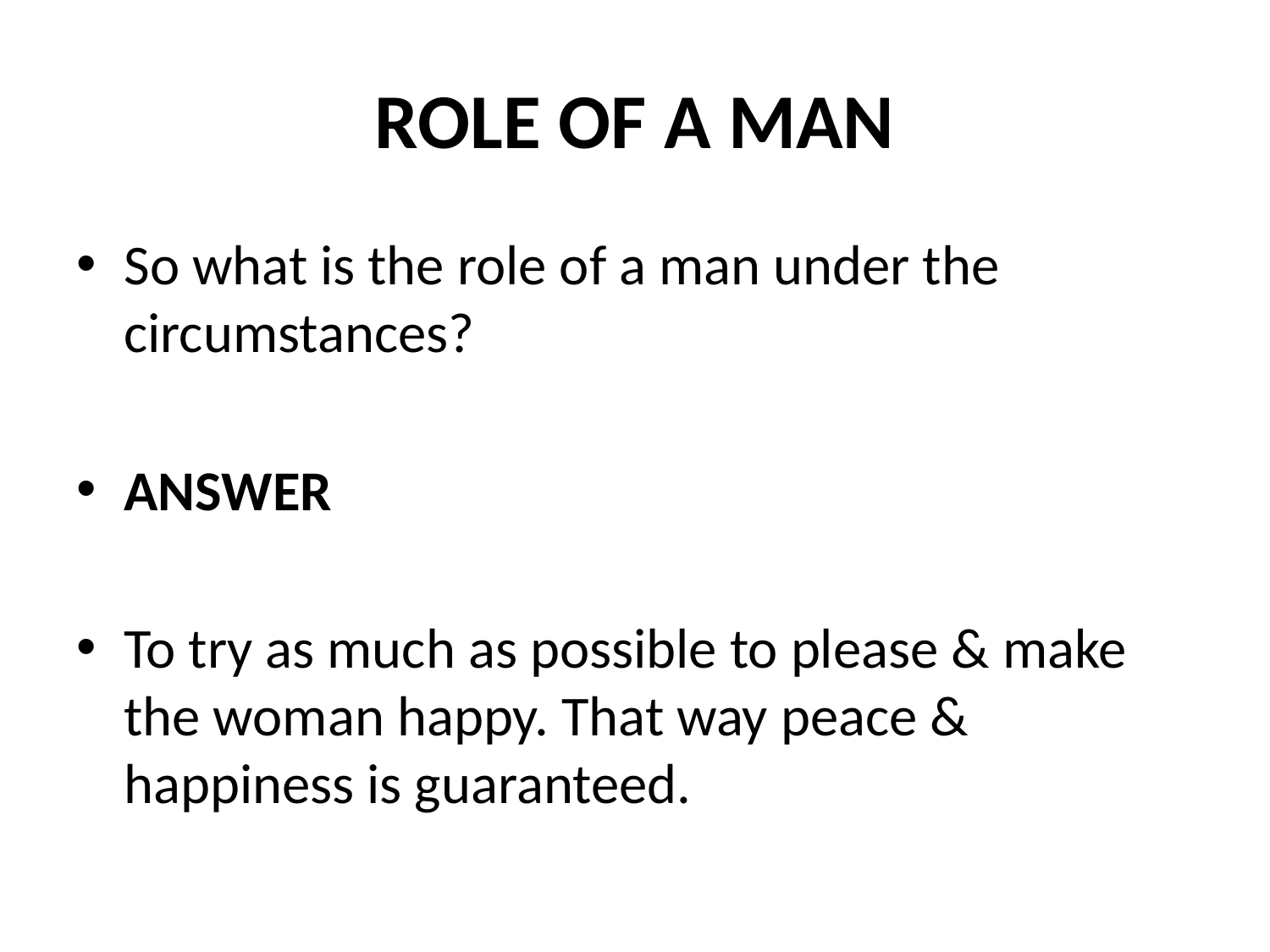

# ROLE OF A MAN
So what is the role of a man under the circumstances?

ANSWER

To try as much as possible to please & make the woman happy. That way peace & happiness is guaranteed.